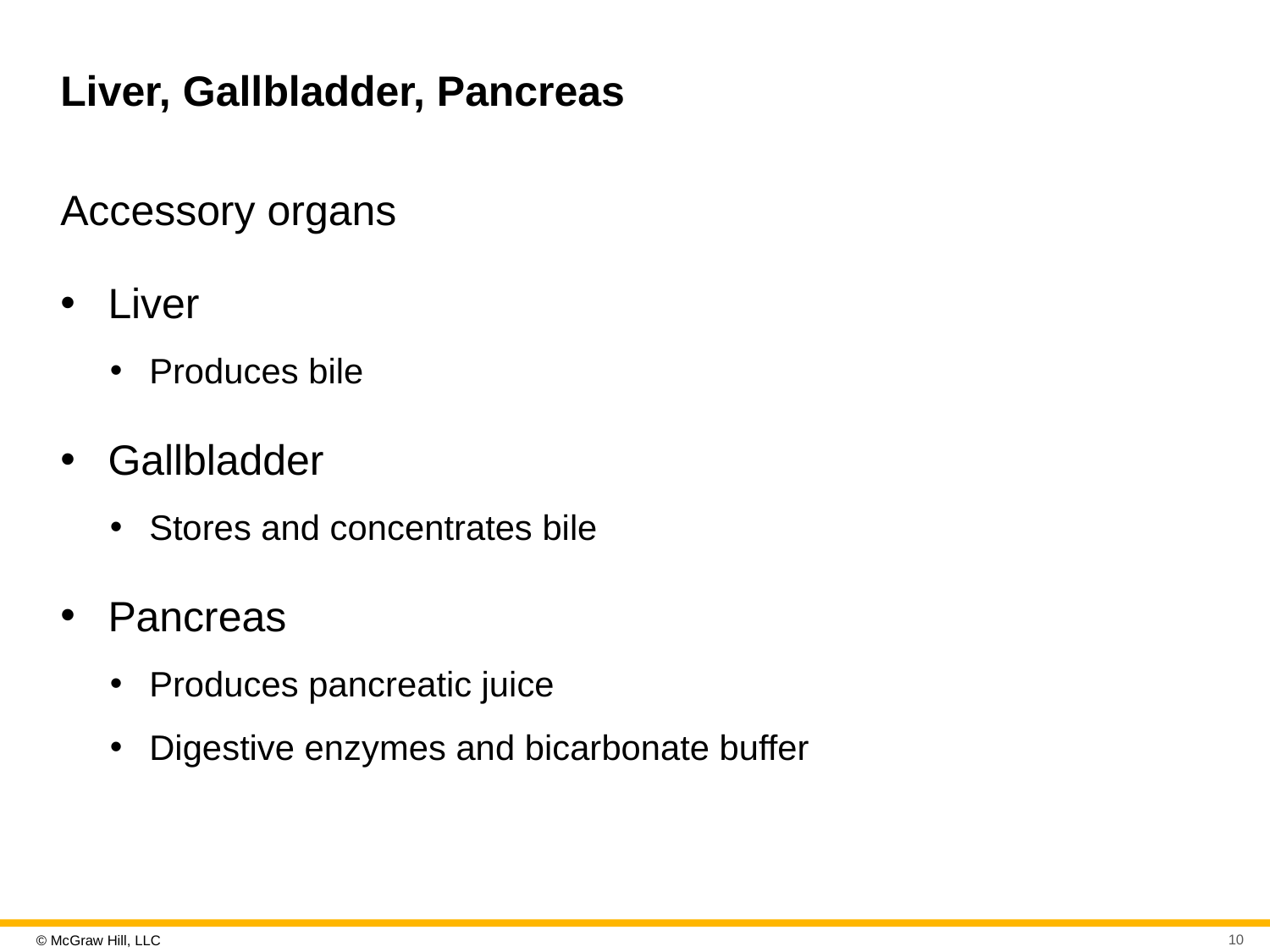

# Liver, Gallbladder, Pancreas
Accessory organs
Liver
Produces bile
Gallbladder
Stores and concentrates bile
Pancreas
Produces pancreatic juice
Digestive enzymes and bicarbonate buffer
10